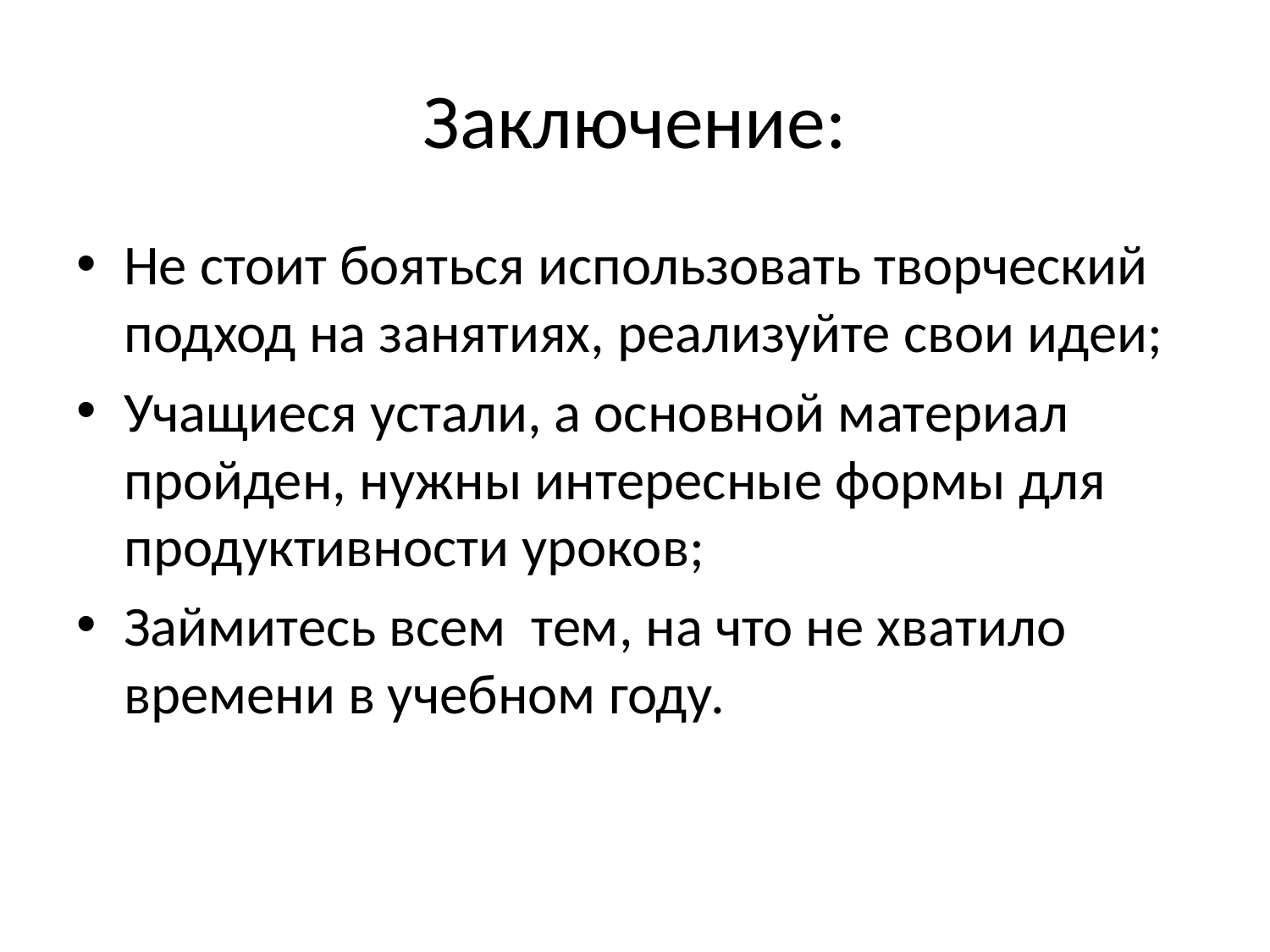

# Заключение:
Не стоит бояться использовать творческий подход на занятиях, реализуйте свои идеи;
Учащиеся устали, а основной материал пройден, нужны интересные формы для продуктивности уроков;
Займитесь всем  тем, на что не хватило времени в учебном году.